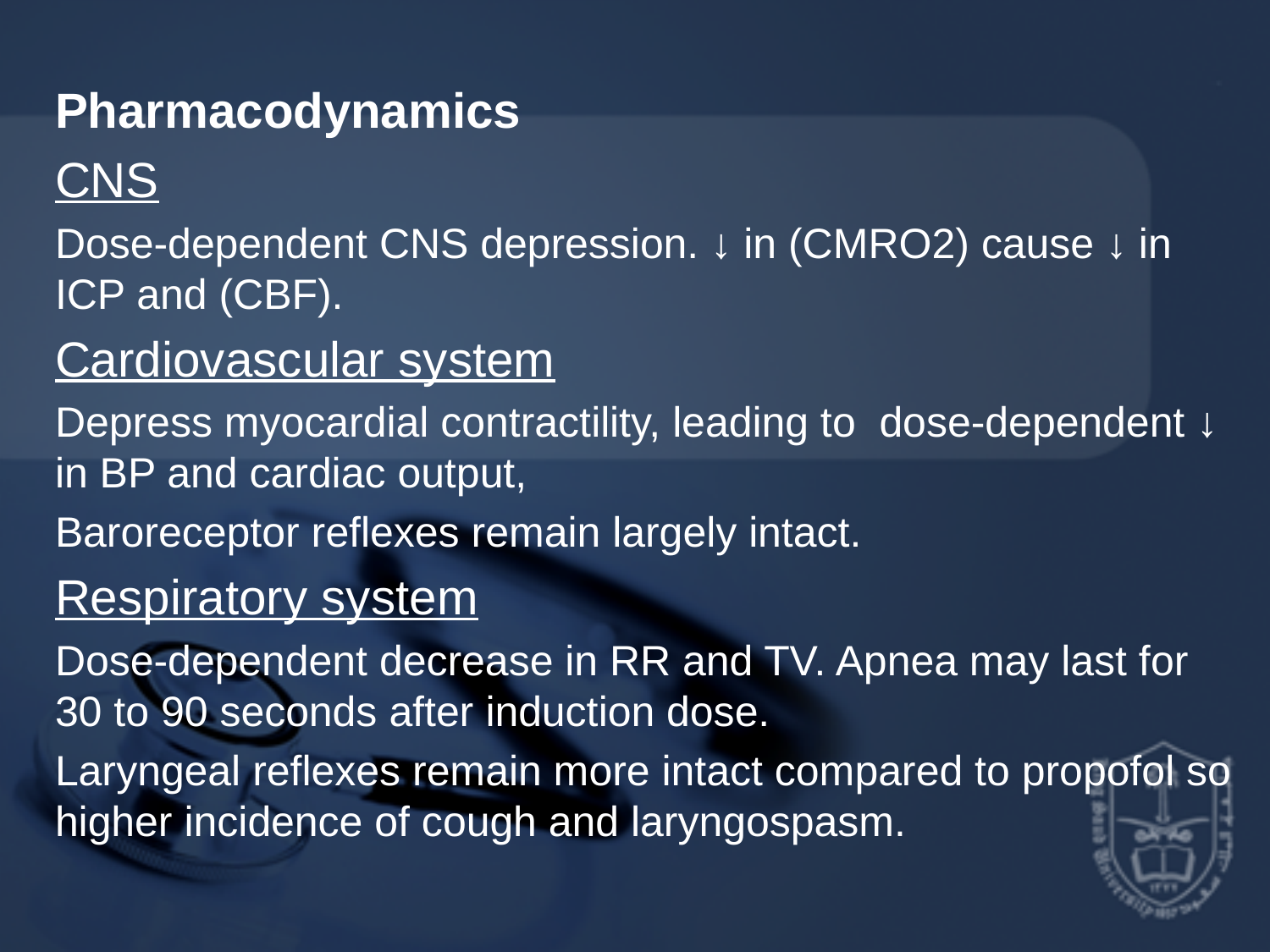

Pharmacodynamics
CNS
Dose-dependent CNS depression. ↓ in (CMRO2) cause ↓ in ICP and (CBF).
Cardiovascular system
Depress myocardial contractility, leading to  dose-dependent ↓ in BP and cardiac output,
Baroreceptor reflexes remain largely intact.
Respiratory system
Dose-dependent decrease in RR and TV. Apnea may last for 30 to 90 seconds after induction dose.
Laryngeal reflexes remain more intact compared to propofol so higher incidence of cough and laryngospasm.